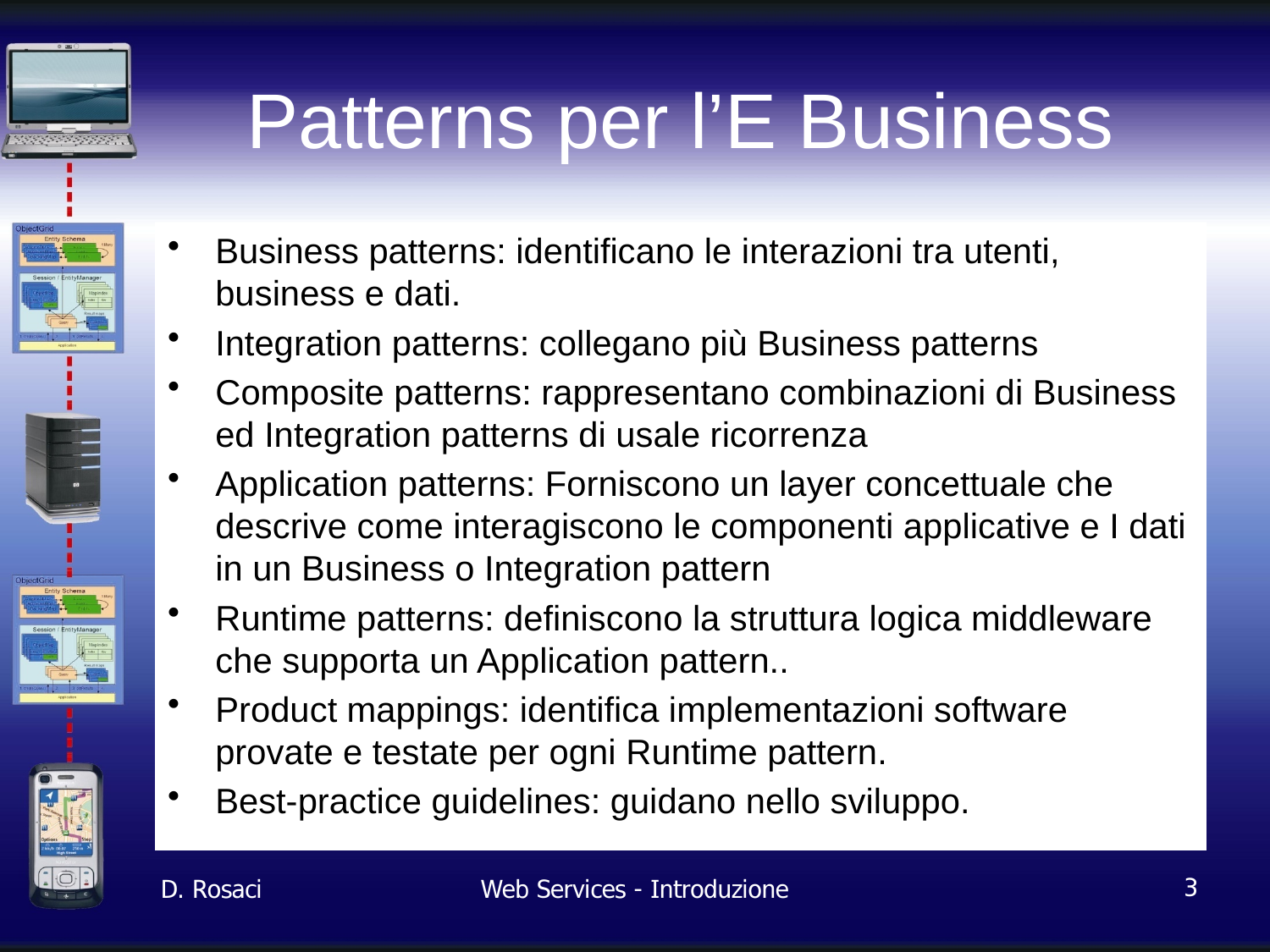

# Patterns per l’E Business
Business patterns: identificano le interazioni tra utenti, business e dati.
Integration patterns: collegano più Business patterns
Composite patterns: rappresentano combinazioni di Business ed Integration patterns di usale ricorrenza
Application patterns: Forniscono un layer concettuale che descrive come interagiscono le componenti applicative e I dati in un Business o Integration pattern
Runtime patterns: definiscono la struttura logica middleware che supporta un Application pattern..
Product mappings: identifica implementazioni software provate e testate per ogni Runtime pattern.
Best-practice guidelines: guidano nello sviluppo.
D. Rosaci
Web Services - Introduzione